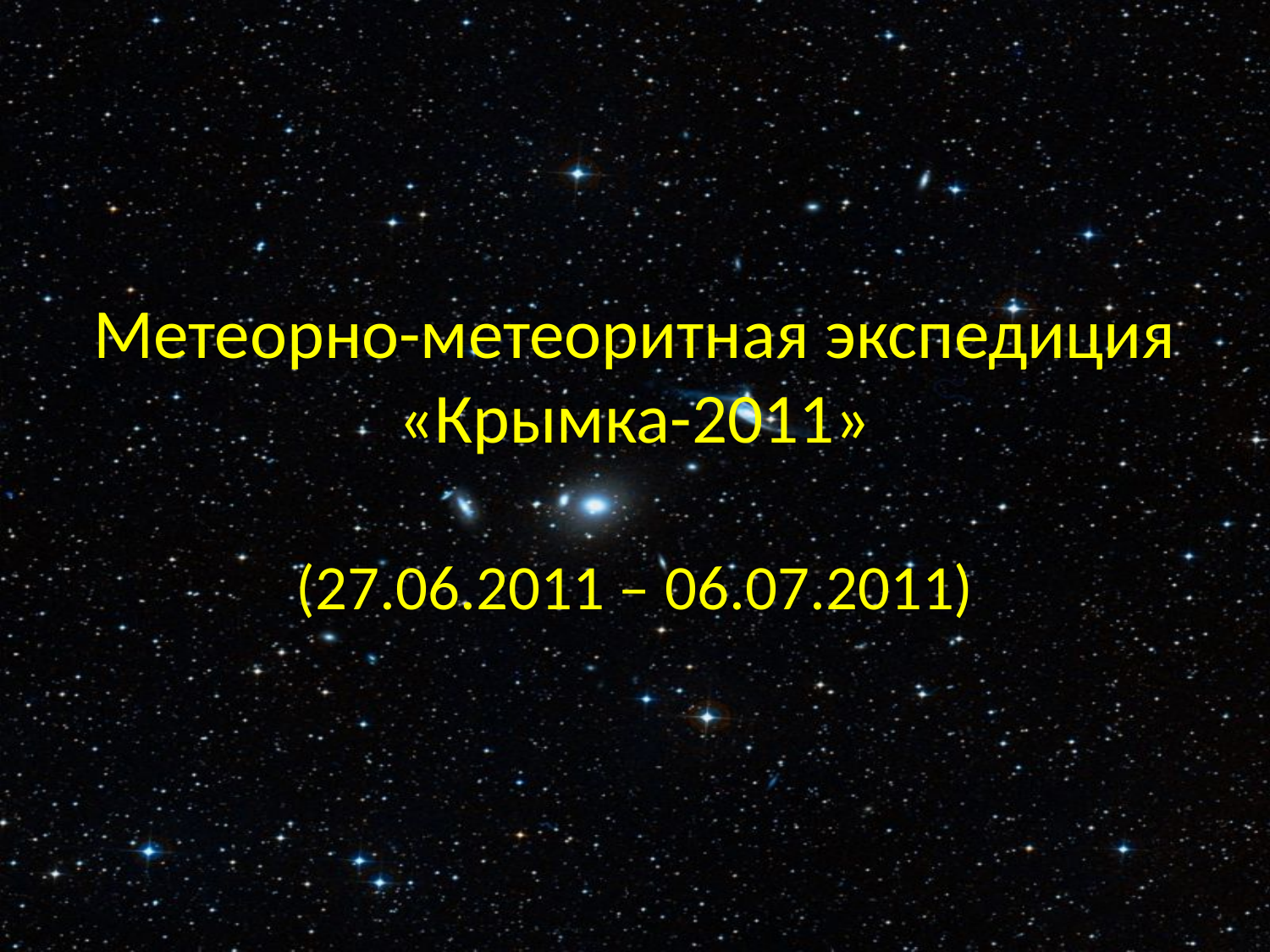

# Метеорно-метеоритная экспедиция «Крымка-2011»
(27.06.2011 – 06.07.2011)